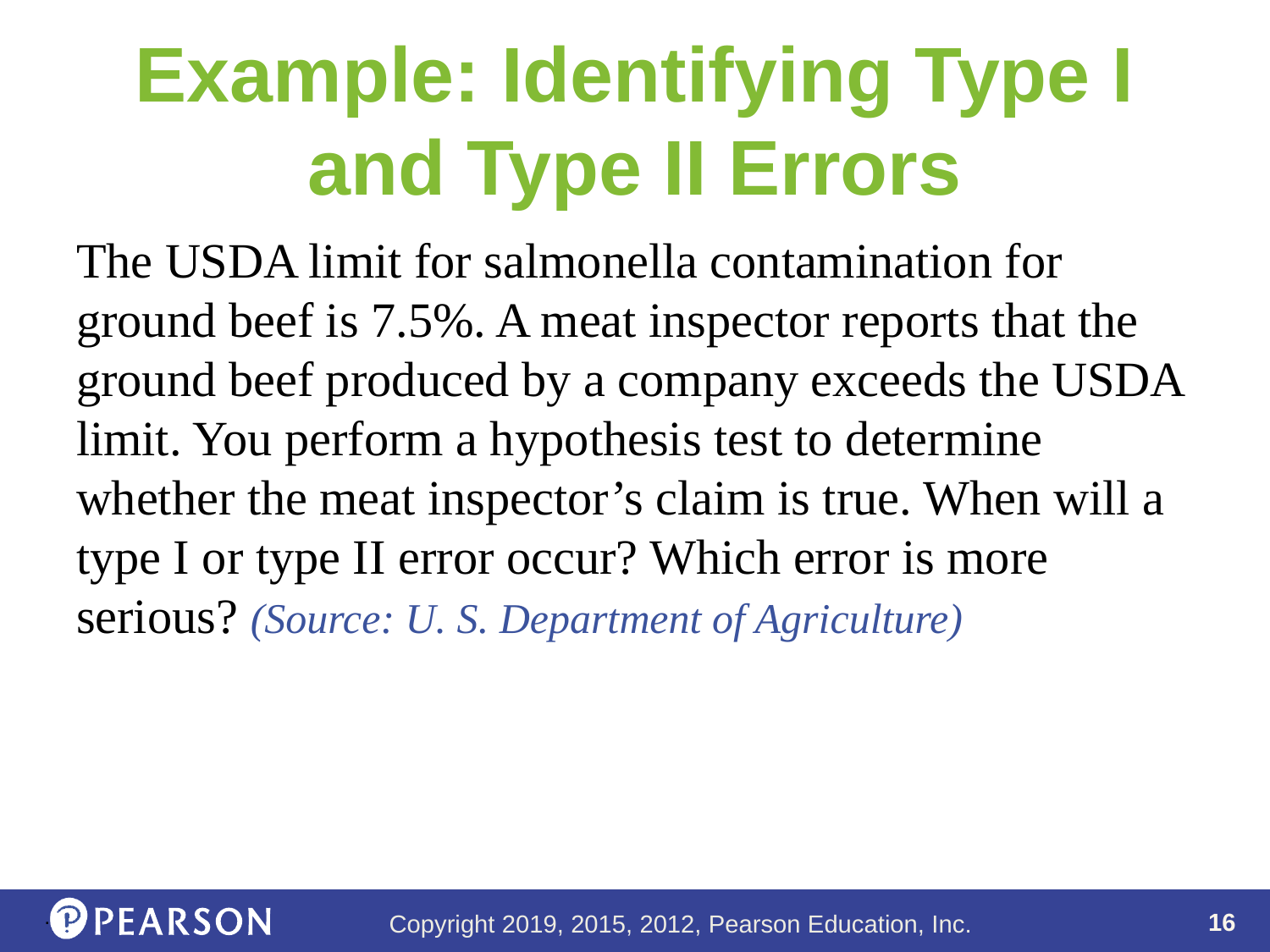

# Example: Identifying Type I and Type II Errors
The USDA limit for salmonella contamination for ground beef is 7.5%. A meat inspector reports that the ground beef produced by a company exceeds the USDA limit. You perform a hypothesis test to determine  whether the meat inspector’s claim is true. When will a type I or type II error occur? Which error is more serious? (Source: U. S. Department of Agriculture)
.